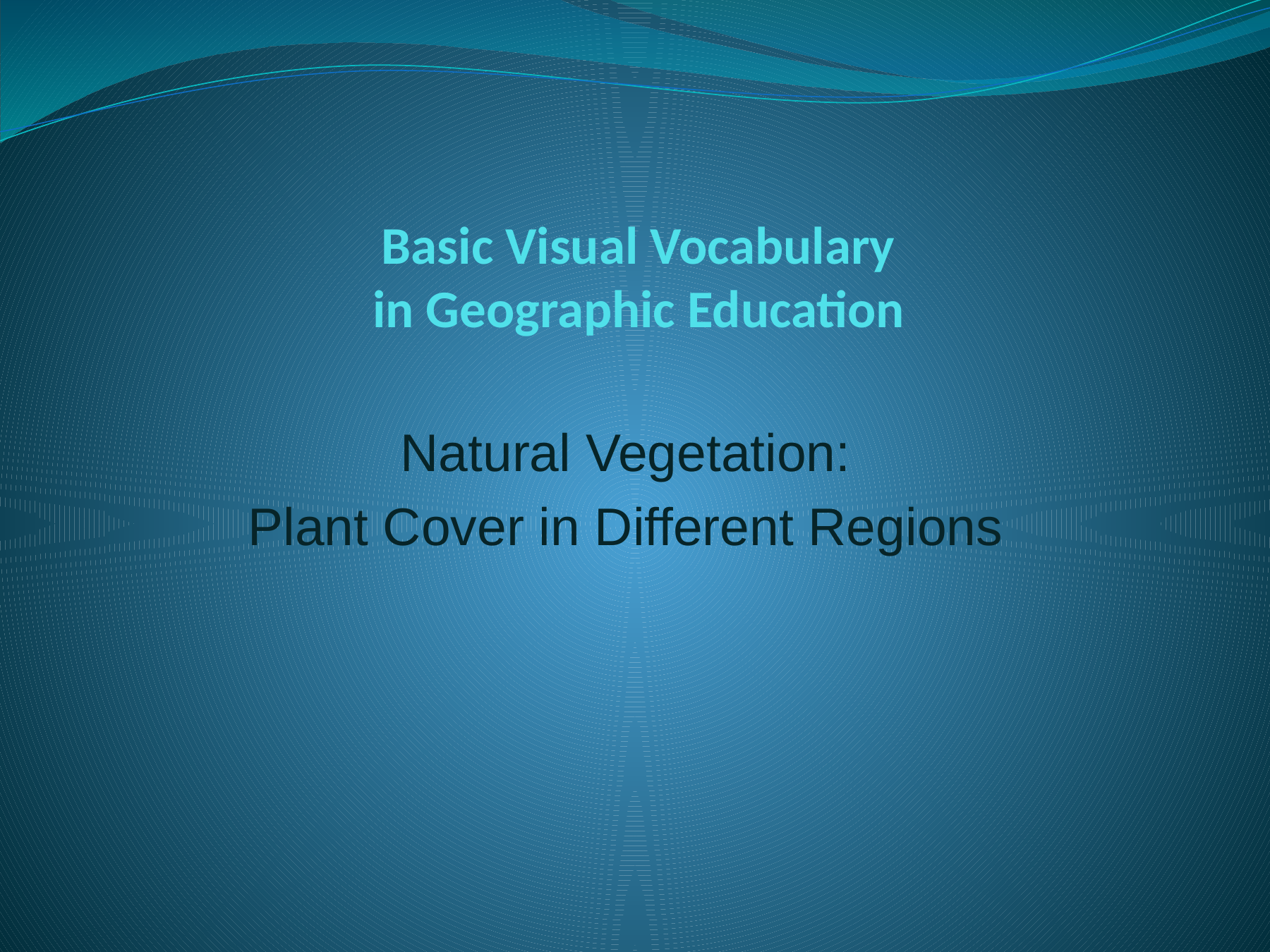

# Basic Visual Vocabulary in Geographic Education
Natural Vegetation:
Plant Cover in Different Regions